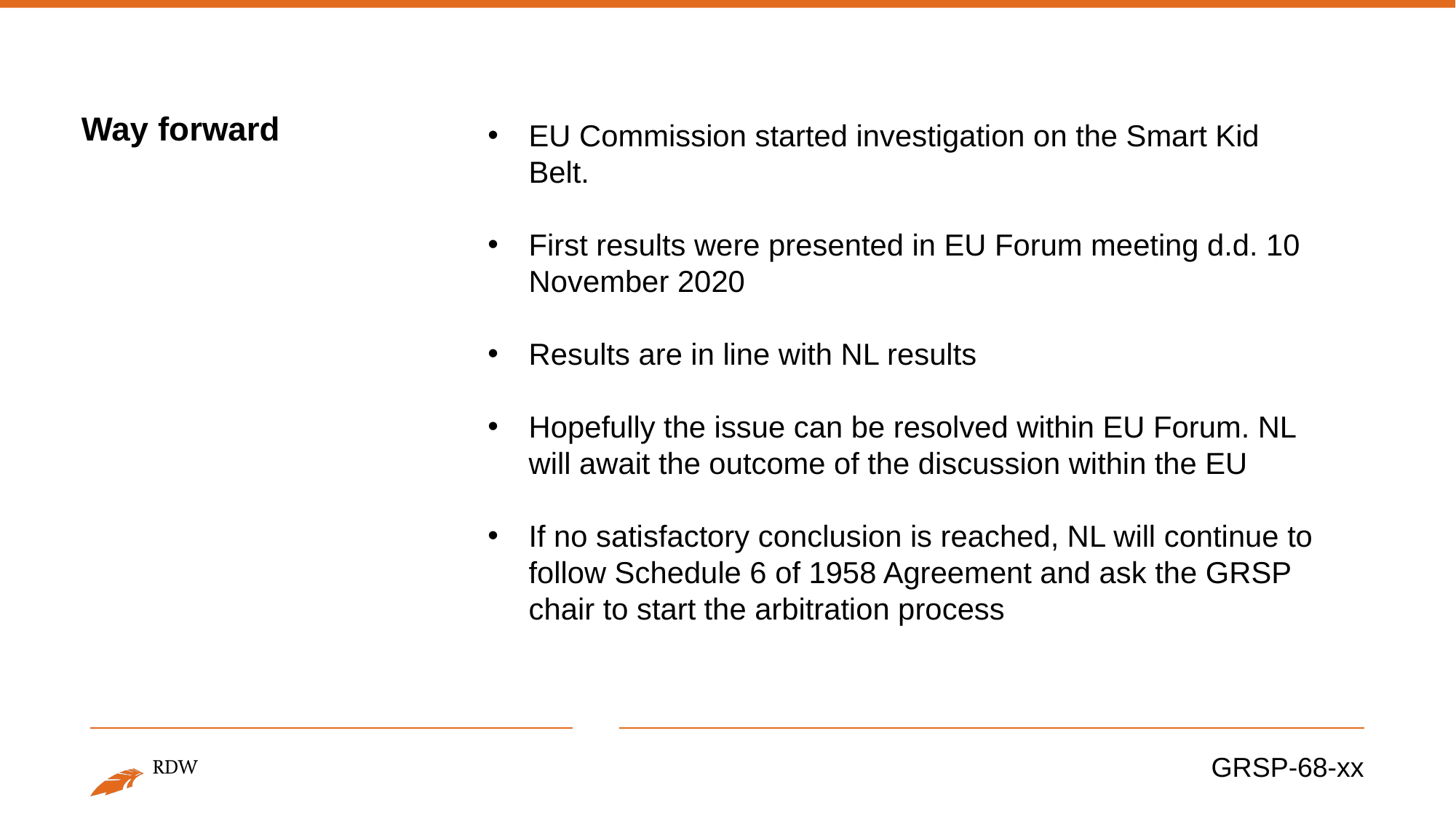

EU Commission started investigation on the Smart Kid Belt.
First results were presented in EU Forum meeting d.d. 10 November 2020
Results are in line with NL results
Hopefully the issue can be resolved within EU Forum. NL will await the outcome of the discussion within the EU

If no satisfactory conclusion is reached, NL will continue to follow Schedule 6 of 1958 Agreement and ask the GRSP chair to start the arbitration process
# Way forward
GRSP-68-xx